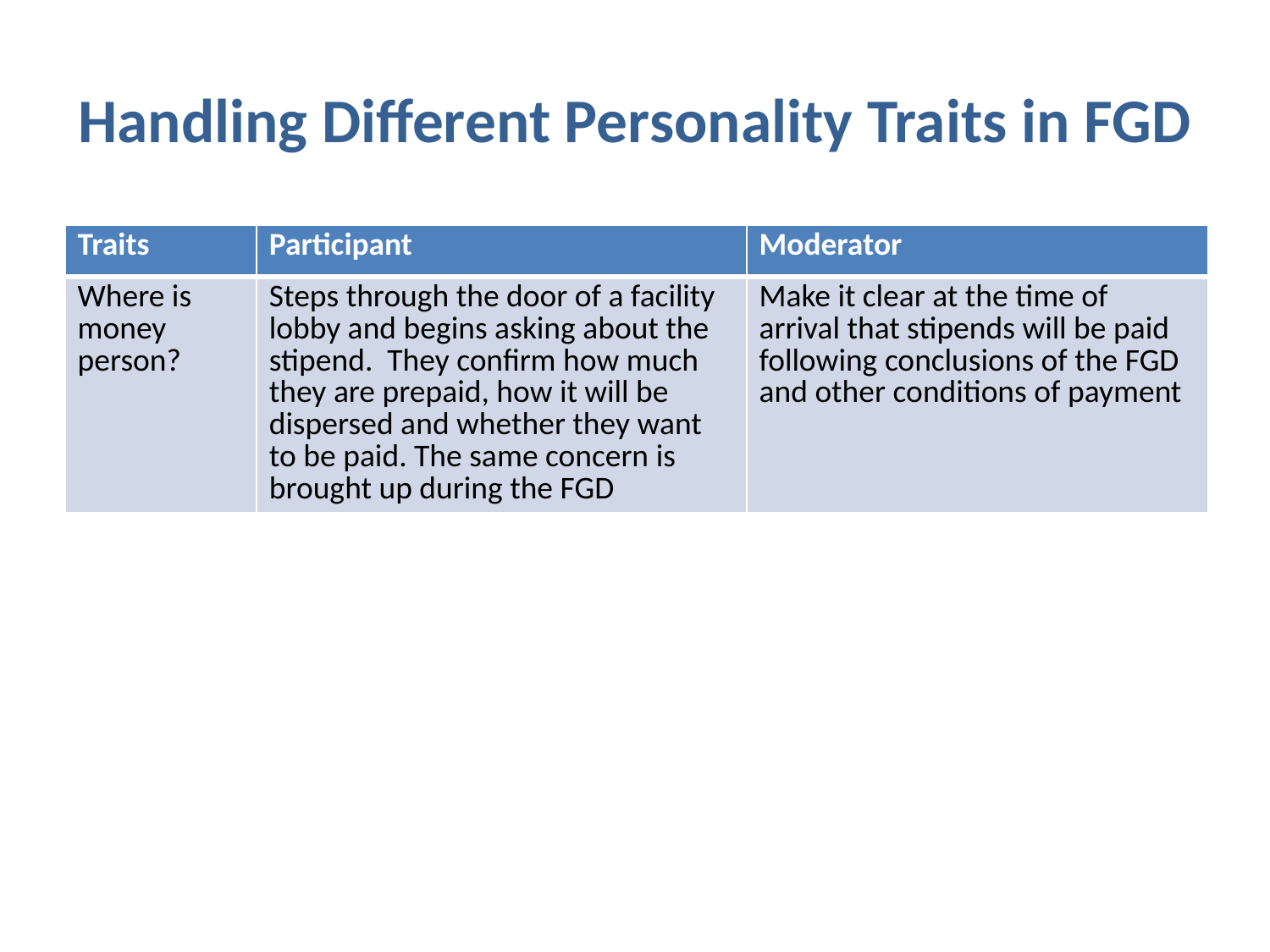

# Handling Different Personality Traits in FGD
| Traits | Participant | Moderator |
| --- | --- | --- |
| Where is money person? | Steps through the door of a facility lobby and begins asking about the stipend. They confirm how much they are prepaid, how it will be dispersed and whether they want to be paid. The same concern is brought up during the FGD | Make it clear at the time of arrival that stipends will be paid following conclusions of the FGD and other conditions of payment |